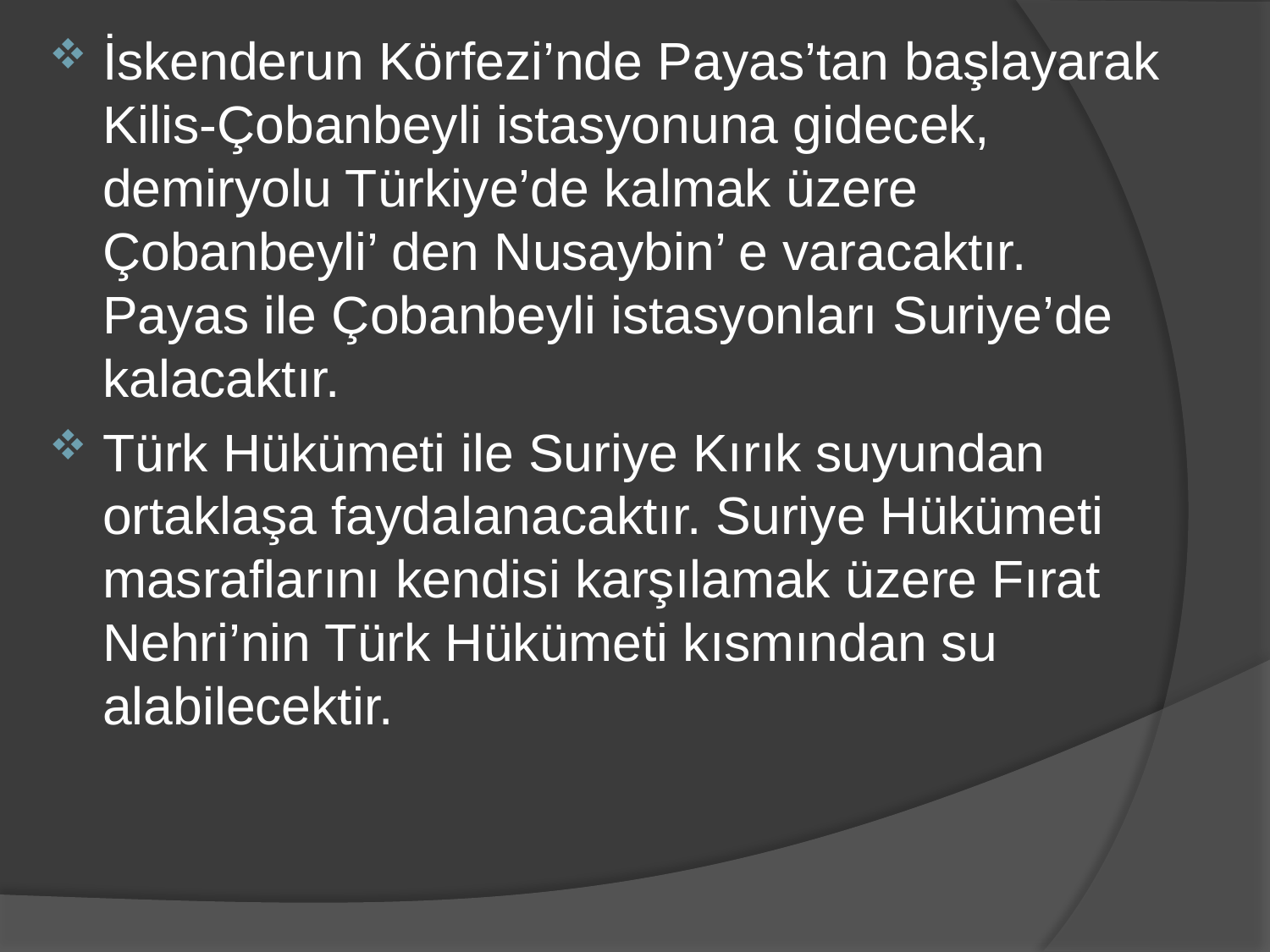

İskenderun Körfezi’nde Payas’tan başlayarak Kilis-Çobanbeyli istasyonuna gidecek, demiryolu Türkiye’de kalmak üzere Çobanbeyli’ den Nusaybin’ e varacaktır. Payas ile Çobanbeyli istasyonları Suriye’de kalacaktır.
Türk Hükümeti ile Suriye Kırık suyundan ortaklaşa faydalanacaktır. Suriye Hükümeti masraflarını kendisi karşılamak üzere Fırat Nehri’nin Türk Hükümeti kısmından su alabilecektir.